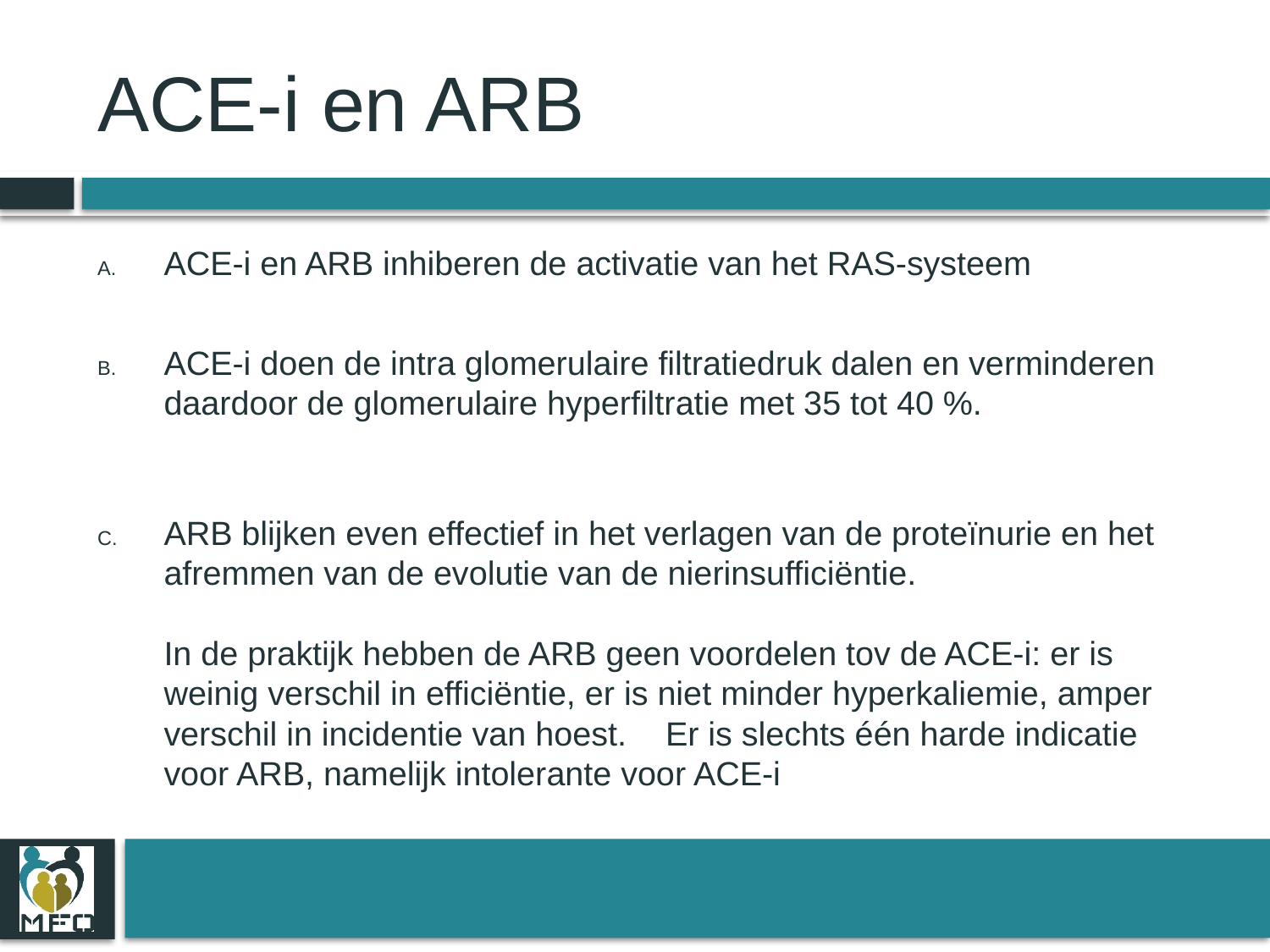

# ACE-i en ARB
ACE-i en ARB inhiberen de activatie van het RAS-systeem

ACE-i doen de intra glomerulaire filtratiedruk dalen en verminderen daardoor de glomerulaire hyperfiltratie met 35 tot 40 %.
ARB blijken even effectief in het verlagen van de proteïnurie en het afremmen van de evolutie van de nierinsufficiëntie.
In de praktijk hebben de ARB geen voordelen tov de ACE-i: er is weinig verschil in efficiëntie, er is niet minder hyperkaliemie, amper verschil in incidentie van hoest. 	Er is slechts één harde indicatie voor ARB, namelijk intolerante voor ACE-i